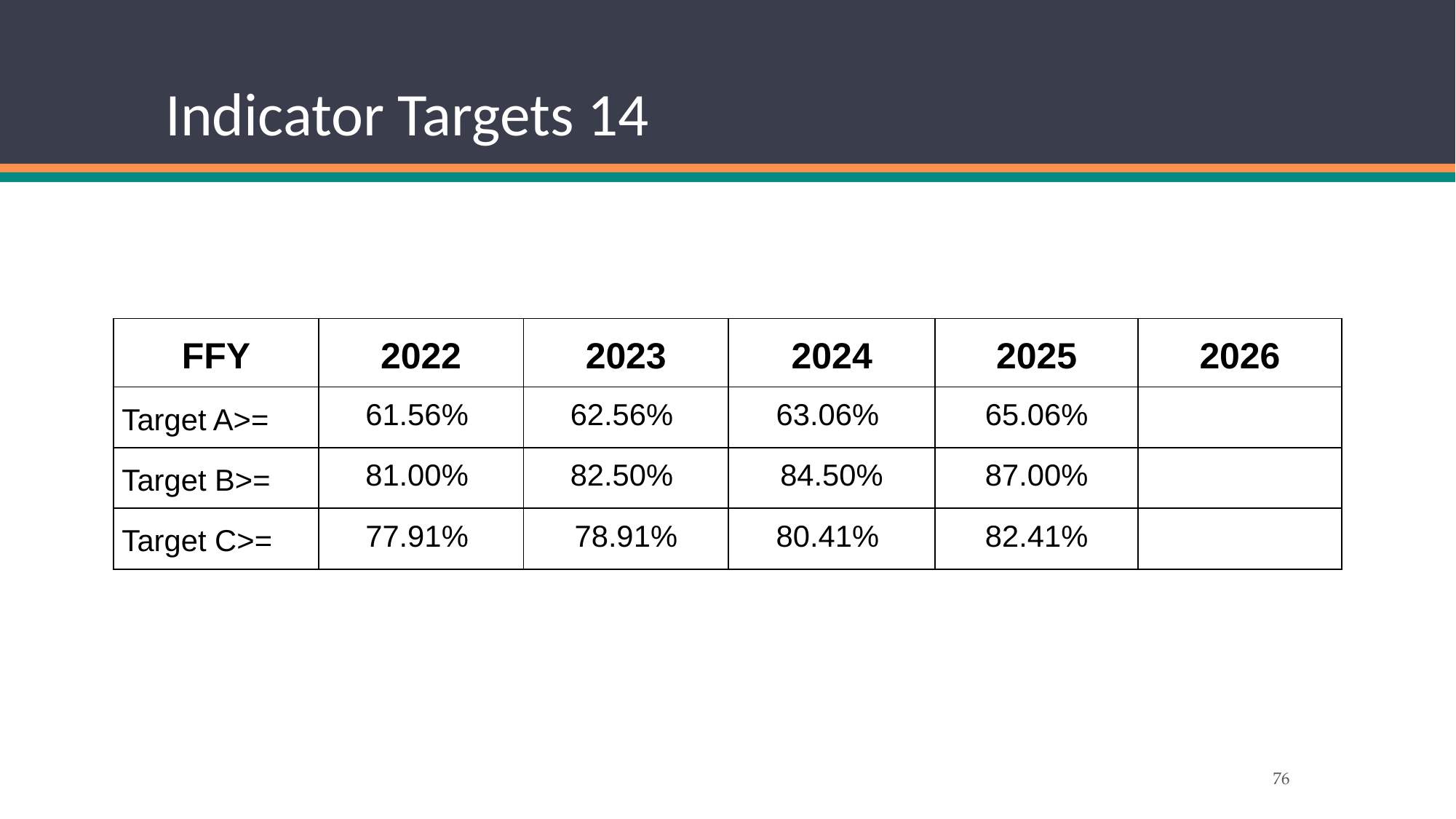

# Indicator Targets 14

| FFY | 2022 | 2023 | 2024 | 2025 | 2026 |
| --- | --- | --- | --- | --- | --- |
| Target A>= | 61.56% | 62.56% | 63.06% | 65.06% |  |
| Target B>= | 81.00% | 82.50% | 84.50% | 87.00% |  |
| Target C>= | 77.91% | 78.91% | 80.41% | 82.41% |  |
76